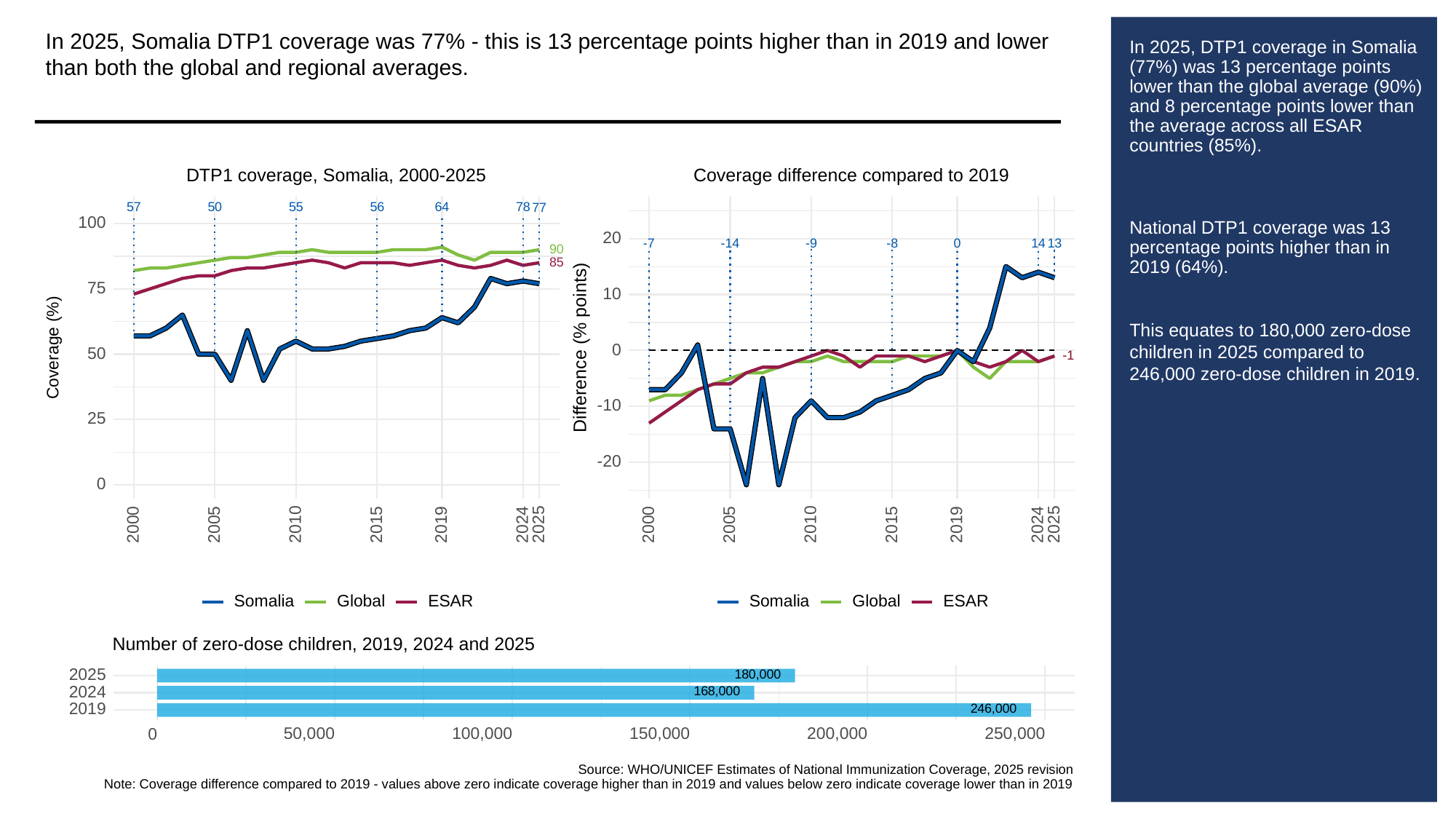

In 2025, Somalia DTP1 coverage was 77% - this is 13 percentage points higher than in 2019 and lower than both the global and regional averages.
# In 2025, DTP1 coverage in Somalia (77%) was 13 percentage points lower than the global average (90%) and 8 percentage points lower than the average across all ESAR countries (85%).

National DTP1 coverage was 13 percentage points higher than in 2019 (64%).

This equates to 180,000 zero-dose children in 2025 compared to 246,000 zero-dose children in 2019.

DTP1 coverage, Somalia, 2000-2025
Coverage difference compared to 2019

50
56
64
78
57
55
77

100

20

13
-9
-8
0
-14
14
-7
90

85

75
10

Difference (% points)
Coverage (%)
0
50

-1
-1

-10

25

-20

0

2000
2005
2010
2015
2019
2024
2025
2000
2005
2010
2015
2019
2024
2025
Somalia
Global
ESAR
Somalia
Global
ESAR

Number of zero-dose children, 2019, 2024 and 2025

180,000
2025

168,000
2024

246,000
2019

50,000
100,000
150,000
200,000
250,000
0
Source: WHO/UNICEF Estimates of National Immunization Coverage, 2025 revision
Note: Coverage difference compared to 2019 - values above zero indicate coverage higher than in 2019 and values below zero indicate coverage lower than in 2019